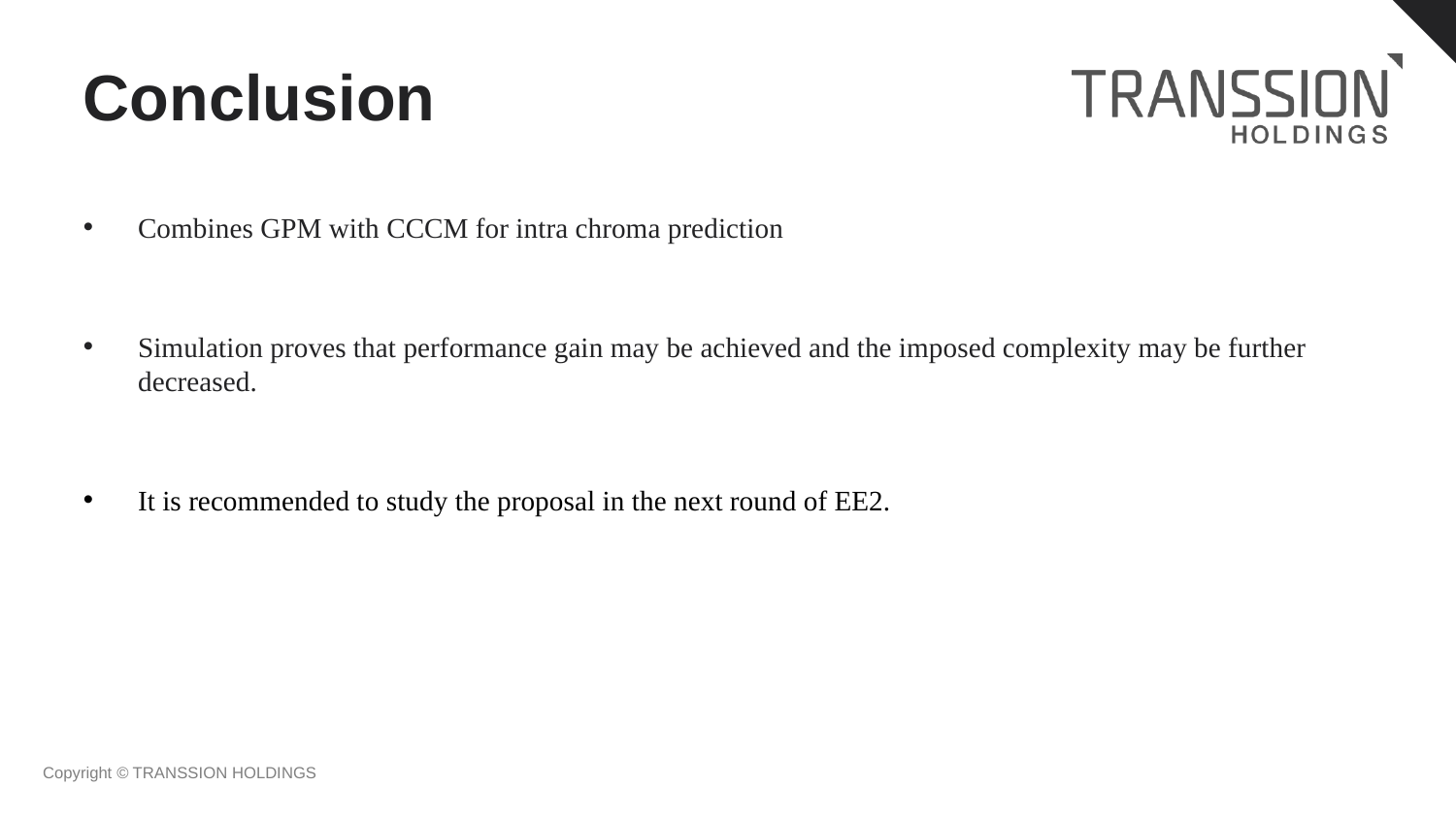

# Conclusion

Combines GPM with CCCM for intra chroma prediction

Simulation proves that performance gain may be achieved and the imposed complexity may be further decreased.

It is recommended to study the proposal in the next round of EE2.

5